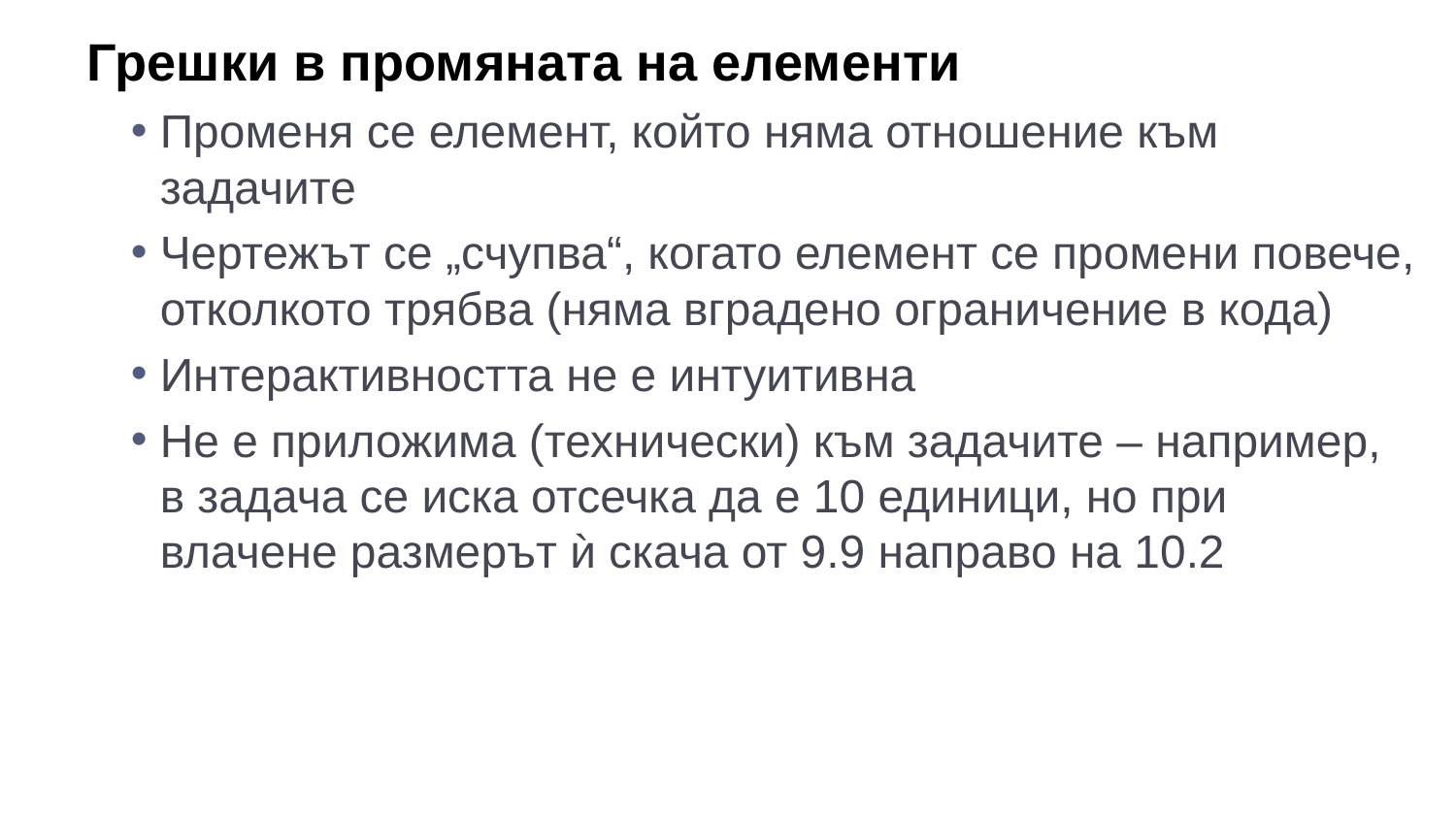

Грешки в промяната на елементи
Променя се елемент, който няма отношение към задачите
Чертежът се „счупва“, когато елемент се промени повече, отколкото трябва (няма вградено ограничение в кода)
Интерактивността не е интуитивна
Не е приложима (технически) към задачите – например, в задача се иска отсечка да е 10 единици, но при влачене размерът ѝ скача от 9.9 направо на 10.2